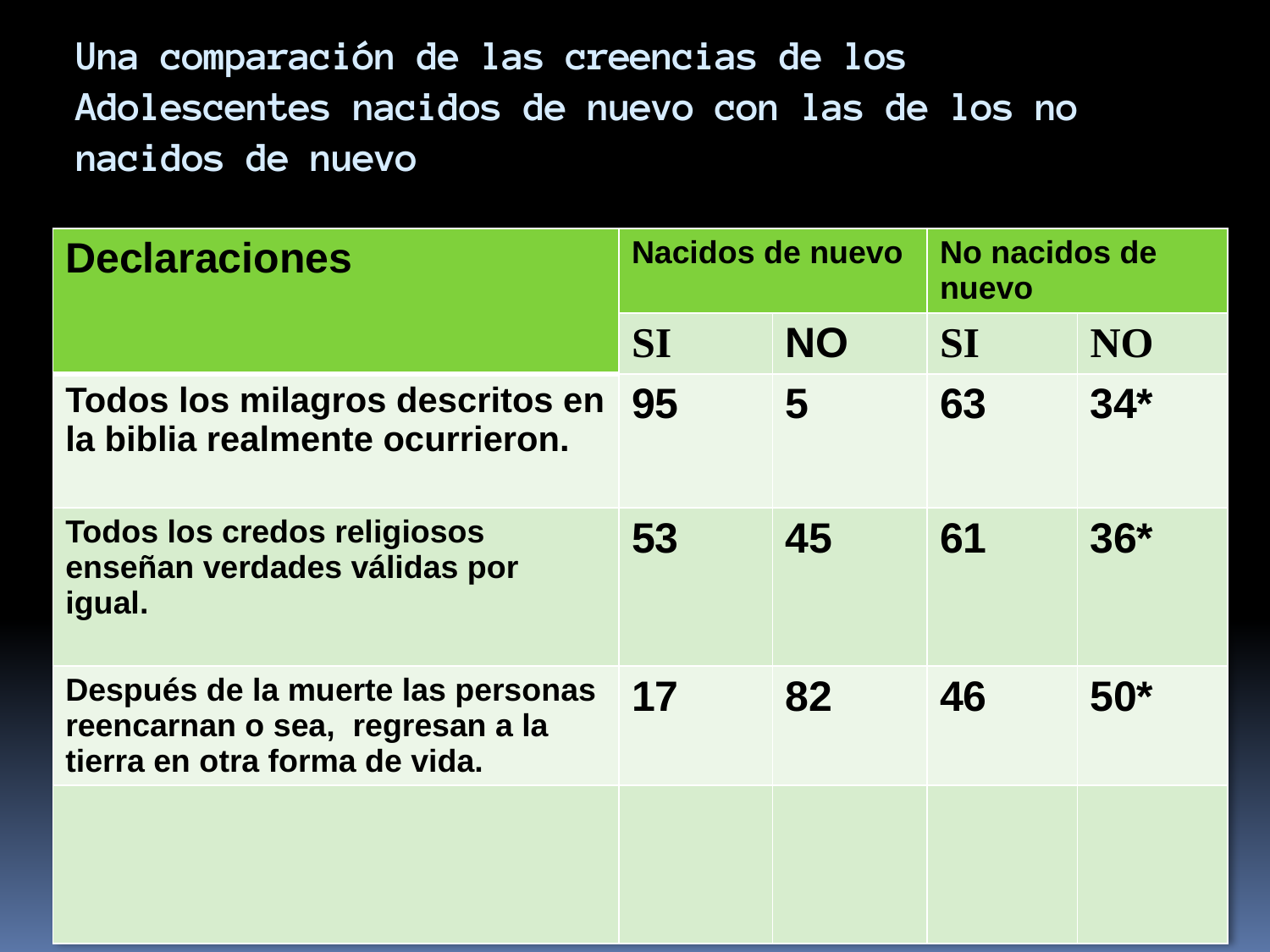

# Una comparación de las creencias de los Adolescentes nacidos de nuevo con las de los no nacidos de nuevo
| Declaraciones | Nacidos de nuevo |  | No nacidos de nuevo |  |
| --- | --- | --- | --- | --- |
|  | SI | NO | SI | NO |
| Todos los milagros descritos en la biblia realmente ocurrieron. | 95 | 5 | 63 | 34\* |
| Todos los credos religiosos enseñan verdades válidas por igual. | 53 | 45 | 61 | 36\* |
| Después de la muerte las personas reencarnan o sea, regresan a la tierra en otra forma de vida. | 17 | 82 | 46 | 50\* |
|  |  |  |  |  |